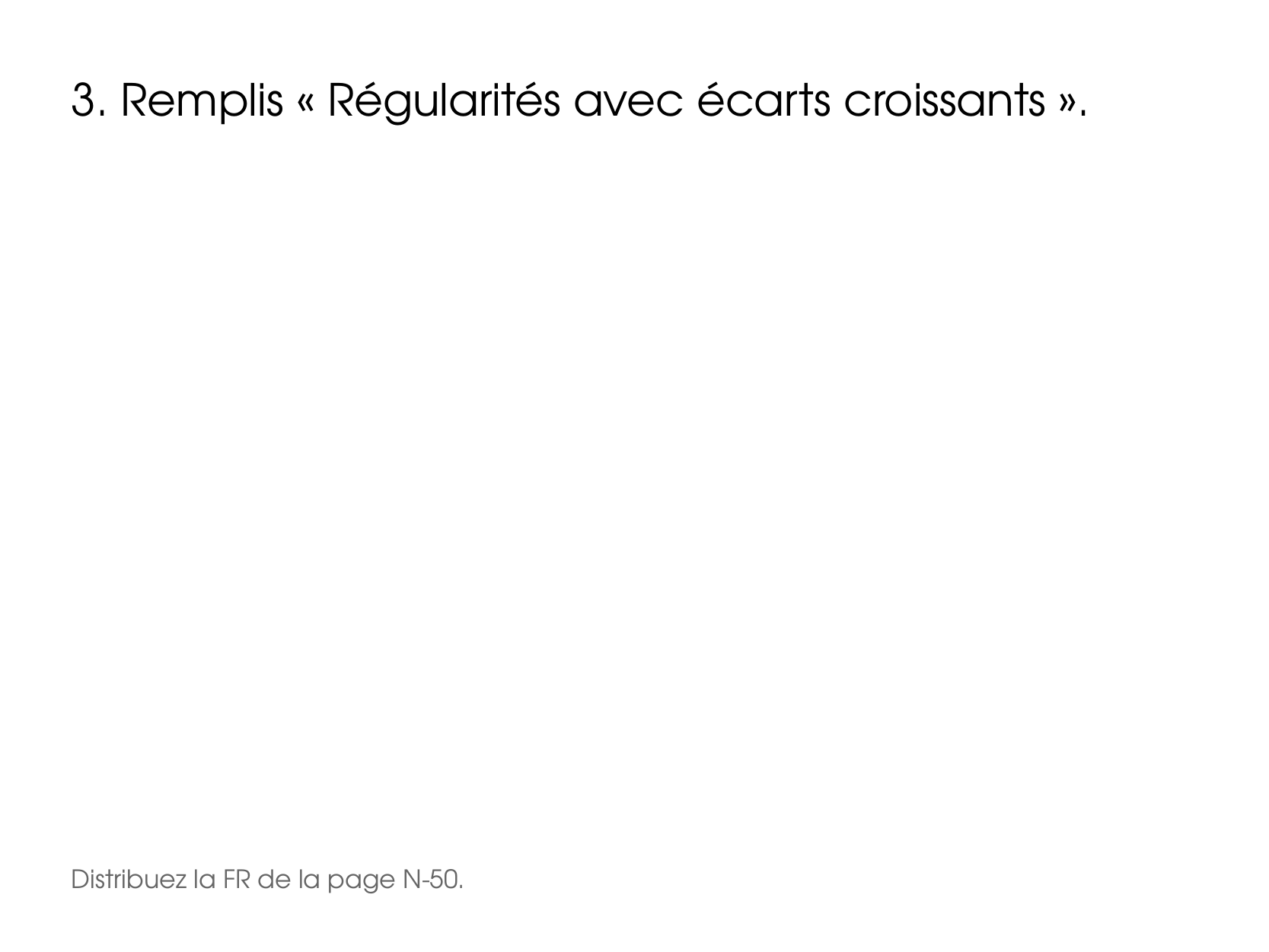

3. Remplis « Régularités avec écarts croissants ».
Distribuez la FR de la page N-50.